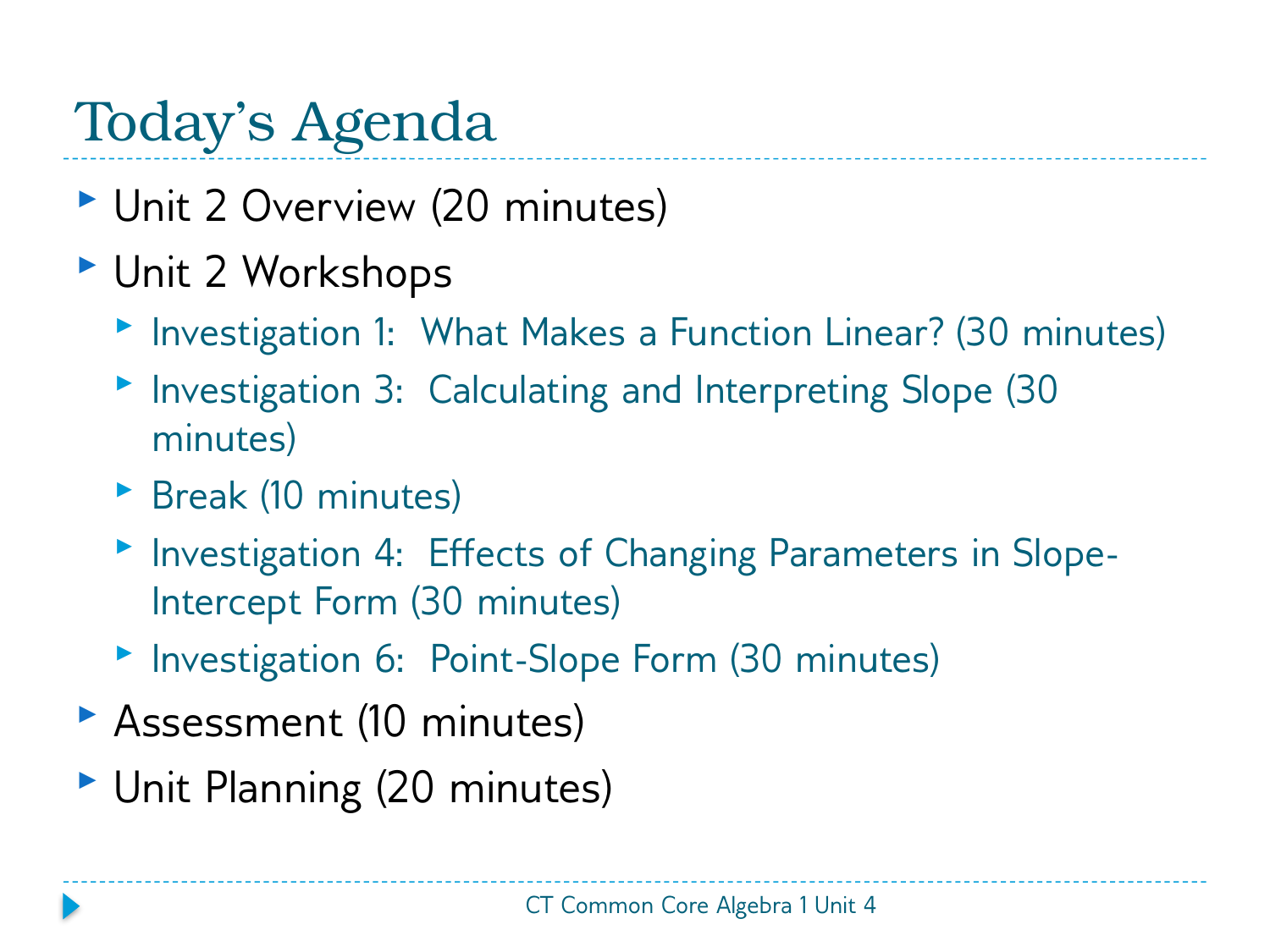

# Today’s Agenda
Unit 2 Overview (20 minutes)
Unit 2 Workshops
Investigation 1:  What Makes a Function Linear? (30 minutes)
Investigation 3:  Calculating and Interpreting Slope (30 minutes)
Break (10 minutes)
Investigation 4:  Effects of Changing Parameters in Slope-Intercept Form (30 minutes)
Investigation 6:  Point-Slope Form (30 minutes)
Assessment (10 minutes)
Unit Planning (20 minutes)

CT Common Core Algebra 1 Unit 4